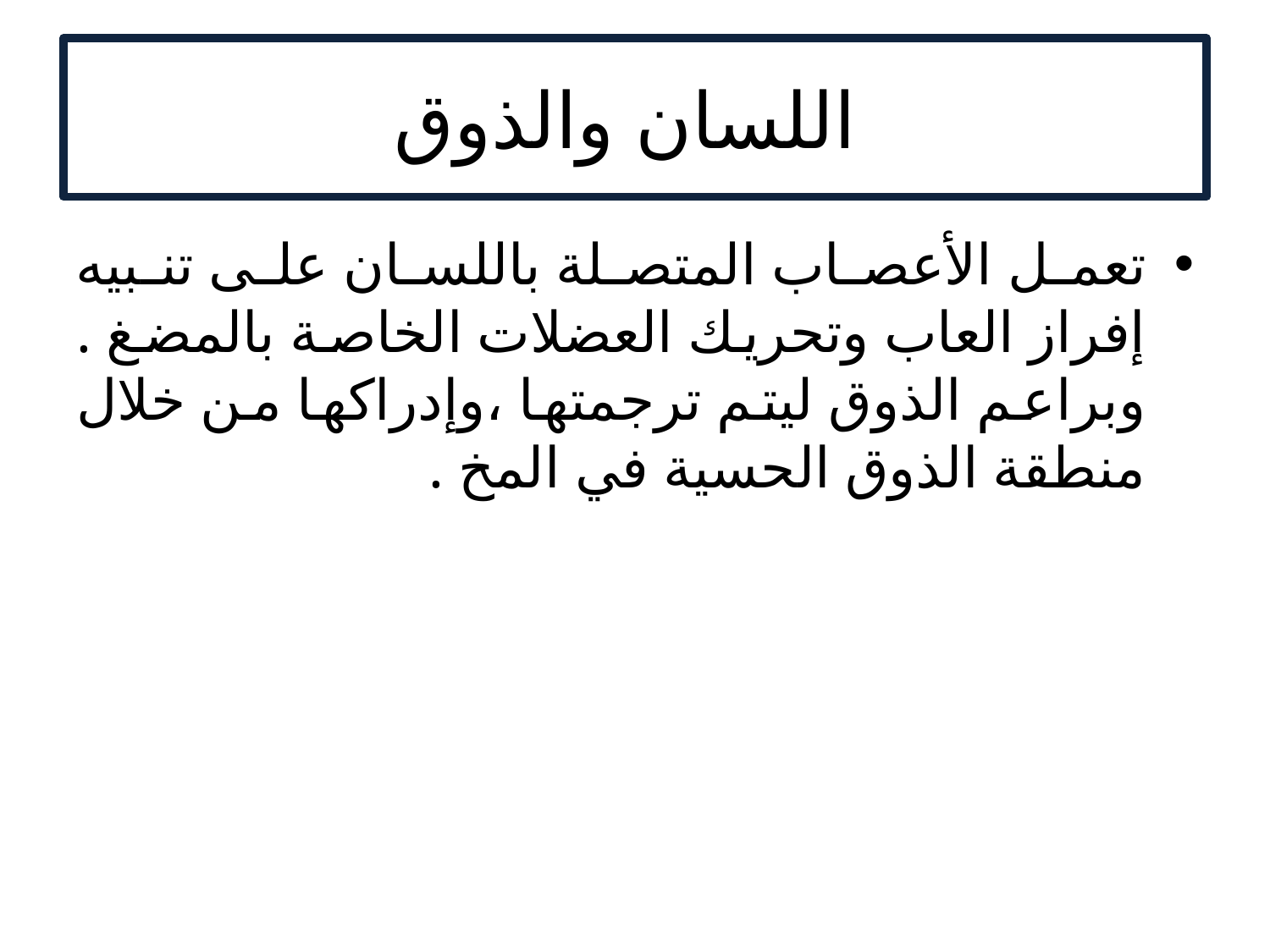

# اللسان والذوق
تعمل الأعصاب المتصلة باللسان على تنبيه إفراز العاب وتحريك العضلات الخاصة بالمضغ . وبراعم الذوق ليتم ترجمتها ،وإدراكها من خلال منطقة الذوق الحسية في المخ .